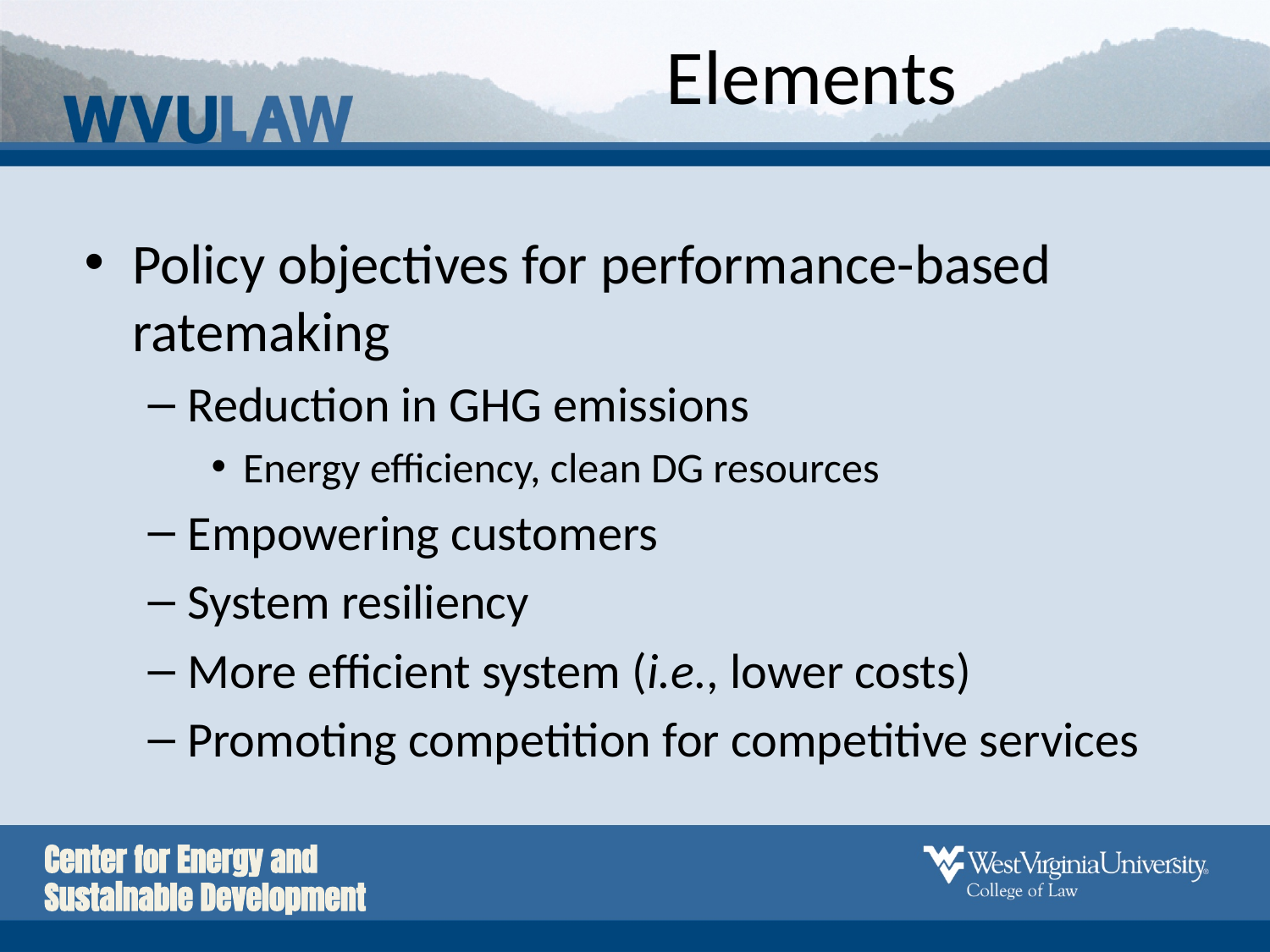

# Elements
Policy objectives for performance-based ratemaking
Reduction in GHG emissions
Energy efficiency, clean DG resources
Empowering customers
System resiliency
More efficient system (i.e., lower costs)
Promoting competition for competitive services
Center for Energy and
Sustainable Development